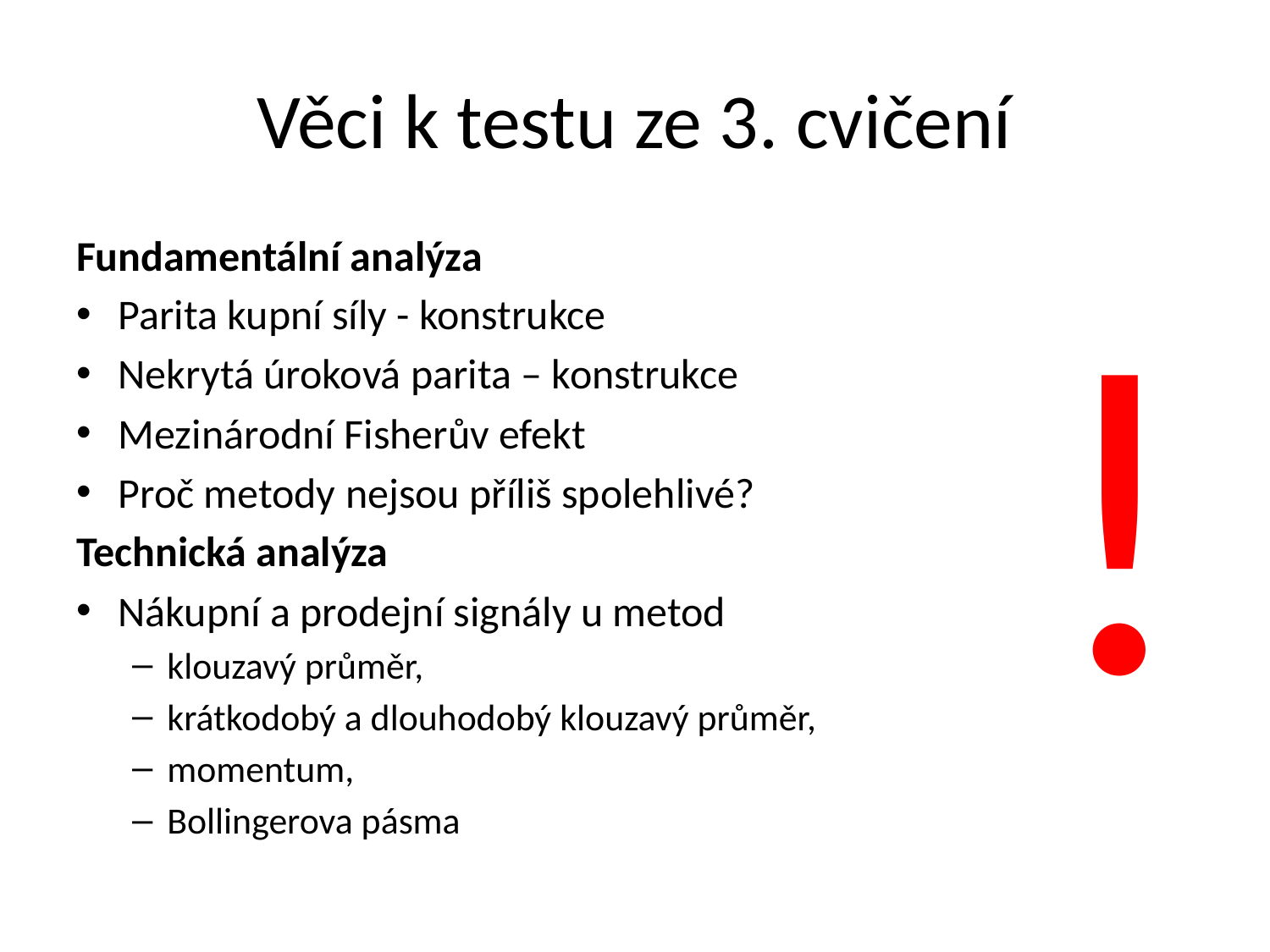

# Věci k testu ze 3. cvičení
Fundamentální analýza
Parita kupní síly - konstrukce
Nekrytá úroková parita – konstrukce
Mezinárodní Fisherův efekt
Proč metody nejsou příliš spolehlivé?
Technická analýza
Nákupní a prodejní signály u metod
klouzavý průměr,
krátkodobý a dlouhodobý klouzavý průměr,
momentum,
Bollingerova pásma

!